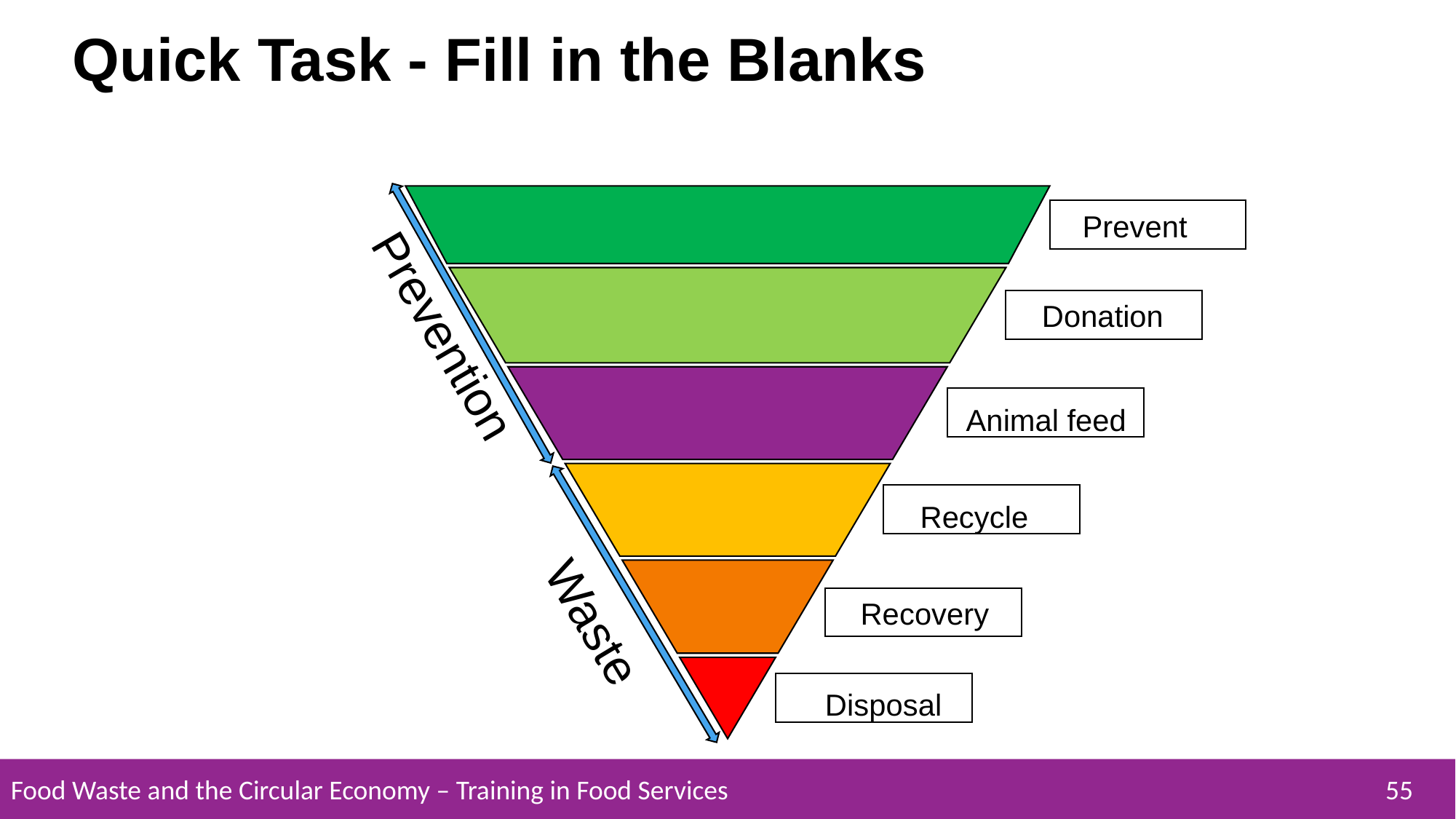

Quick Task - Fill in the Blanks

Prevent

Donation
Prevention

Animal feed

Recycle
Waste

Recovery

Disposal